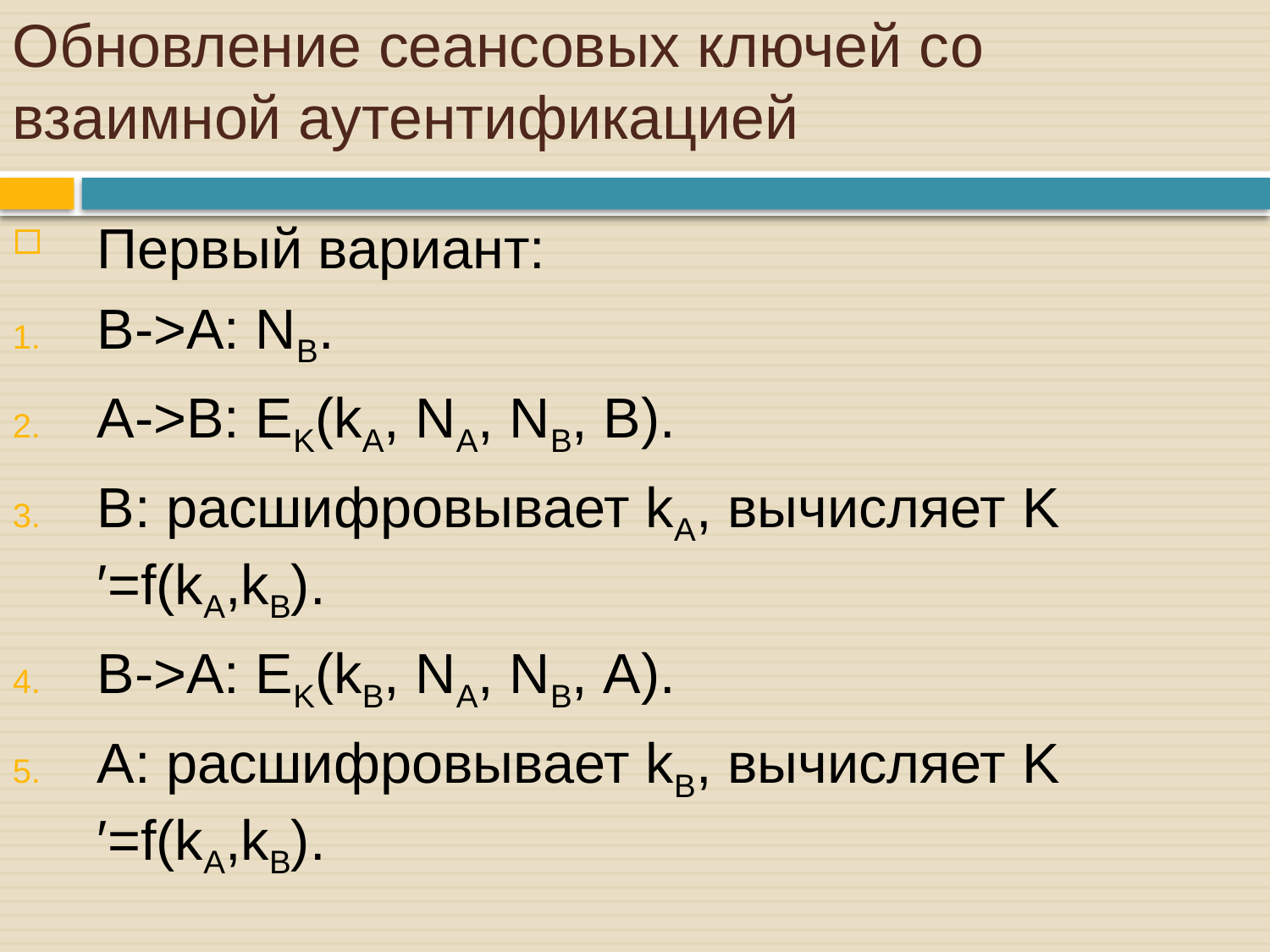

# Обновление сеансовых ключей со взаимной аутентификацией
Первый вариант:
B->A: NB.
A->B: EK(kA, NA, NB, B).
B: расшифровывает kA, вычисляет K′=f(kA,kB).
B->A: EK(kB, NA, NB, A).
A: расшифровывает kB, вычисляет K′=f(kA,kB).